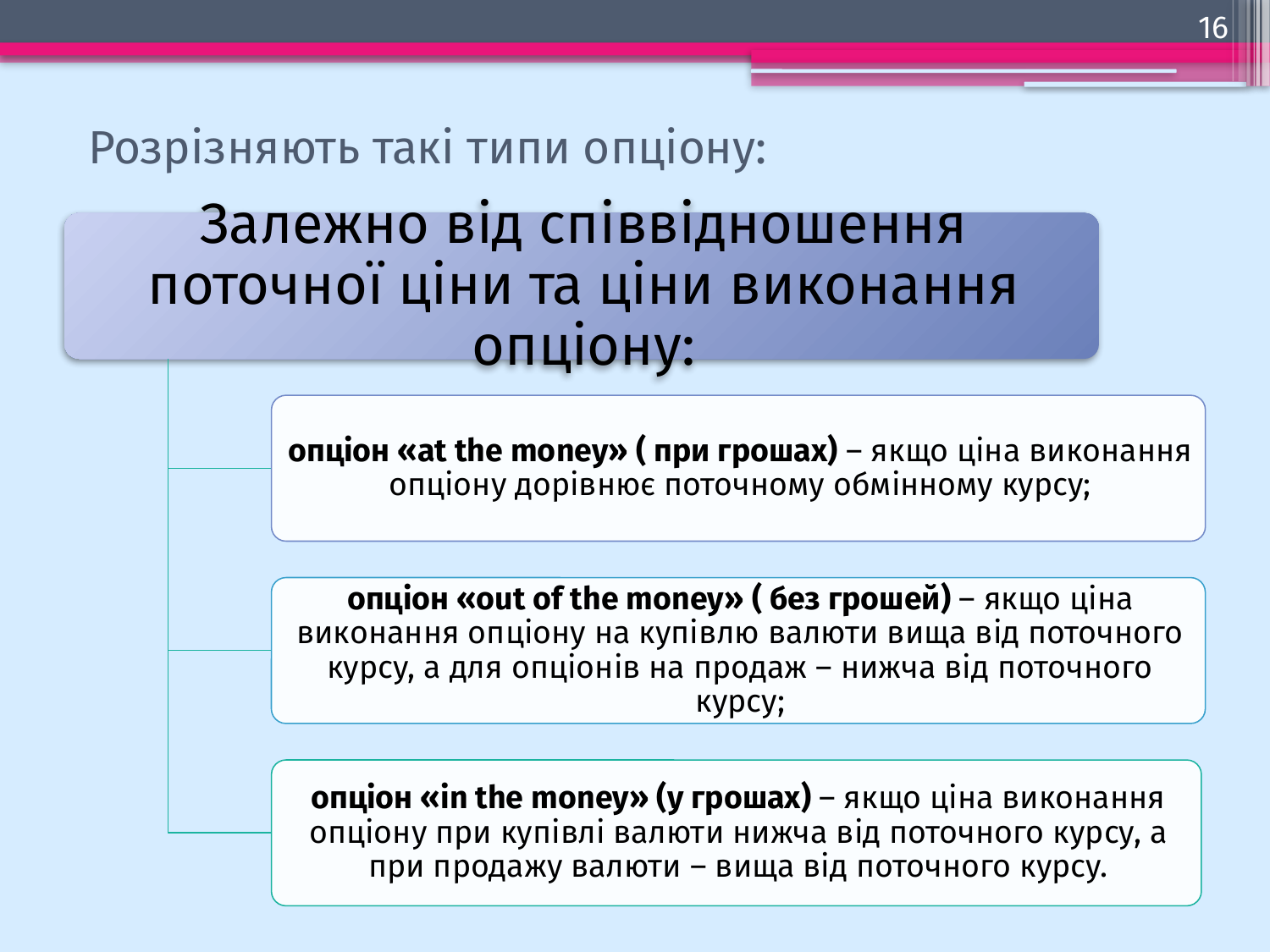

16
# Розрізняють такі типи опціону:
Залежно від співвідношення поточної ціни та ціни виконання опціону:
опціон «at the money» ( при грошах) – якщо ціна виконання опціону дорівнює поточному обмінному курсу;
опціон «out of the money» ( без грошей) – якщо ціна виконання опціону на купівлю валюти вища від поточного курсу, а для опціонів на продаж – нижча від поточного курсу;
опціон «in the money» (у грошах) – якщо ціна виконання опціону при купівлі валюти нижча від поточного курсу, а при продажу валюти – вища від поточного курсу.